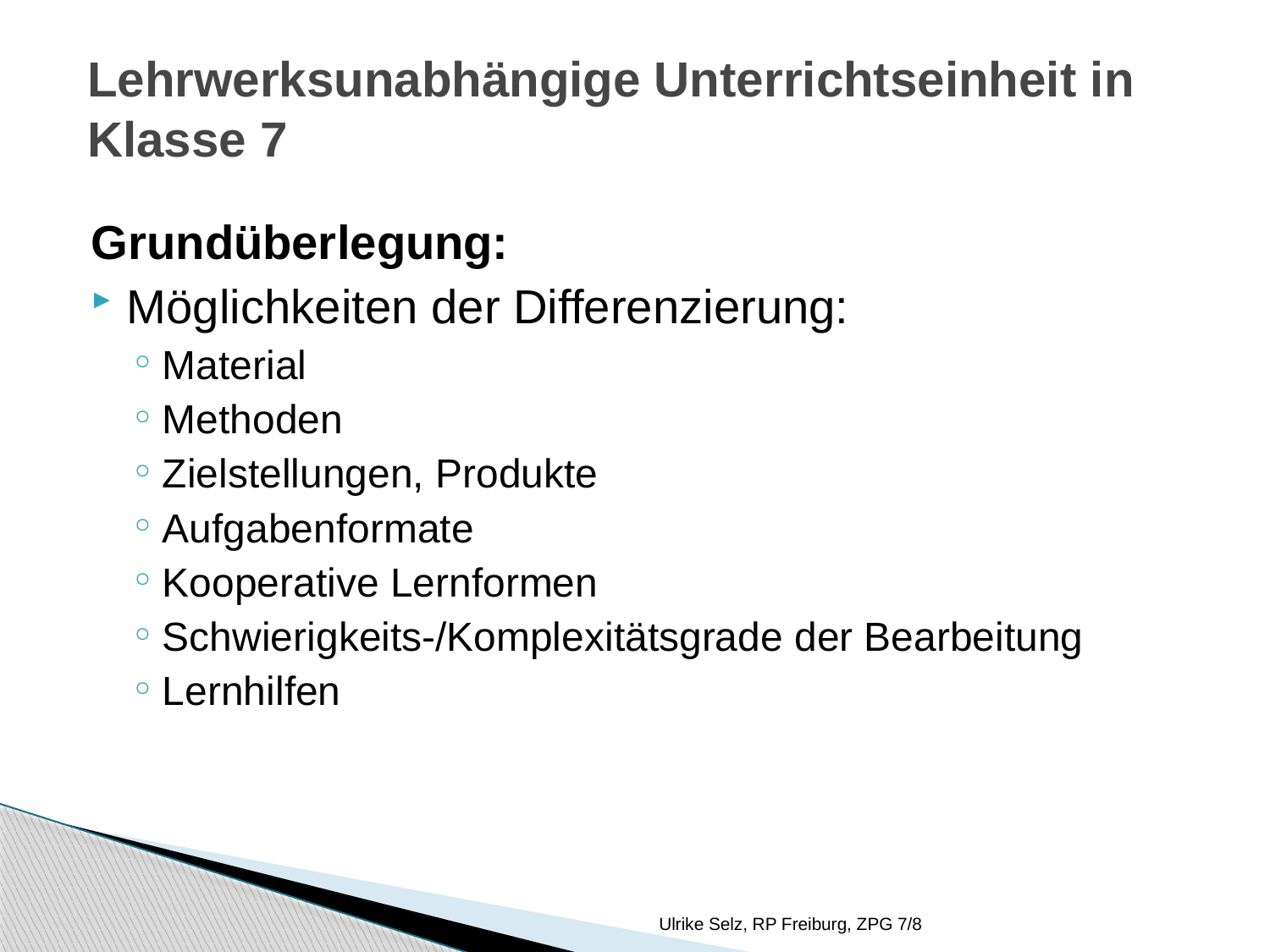

# Lehrwerksunabhängige Unterrichtseinheit in Klasse 7
Grundüberlegung:
Möglichkeiten der Differenzierung:
Material
Methoden
Zielstellungen, Produkte
Aufgabenformate
Kooperative Lernformen
Schwierigkeits-/Komplexitätsgrade der Bearbeitung
Lernhilfen
Ulrike Selz, RP Freiburg, ZPG 7/8